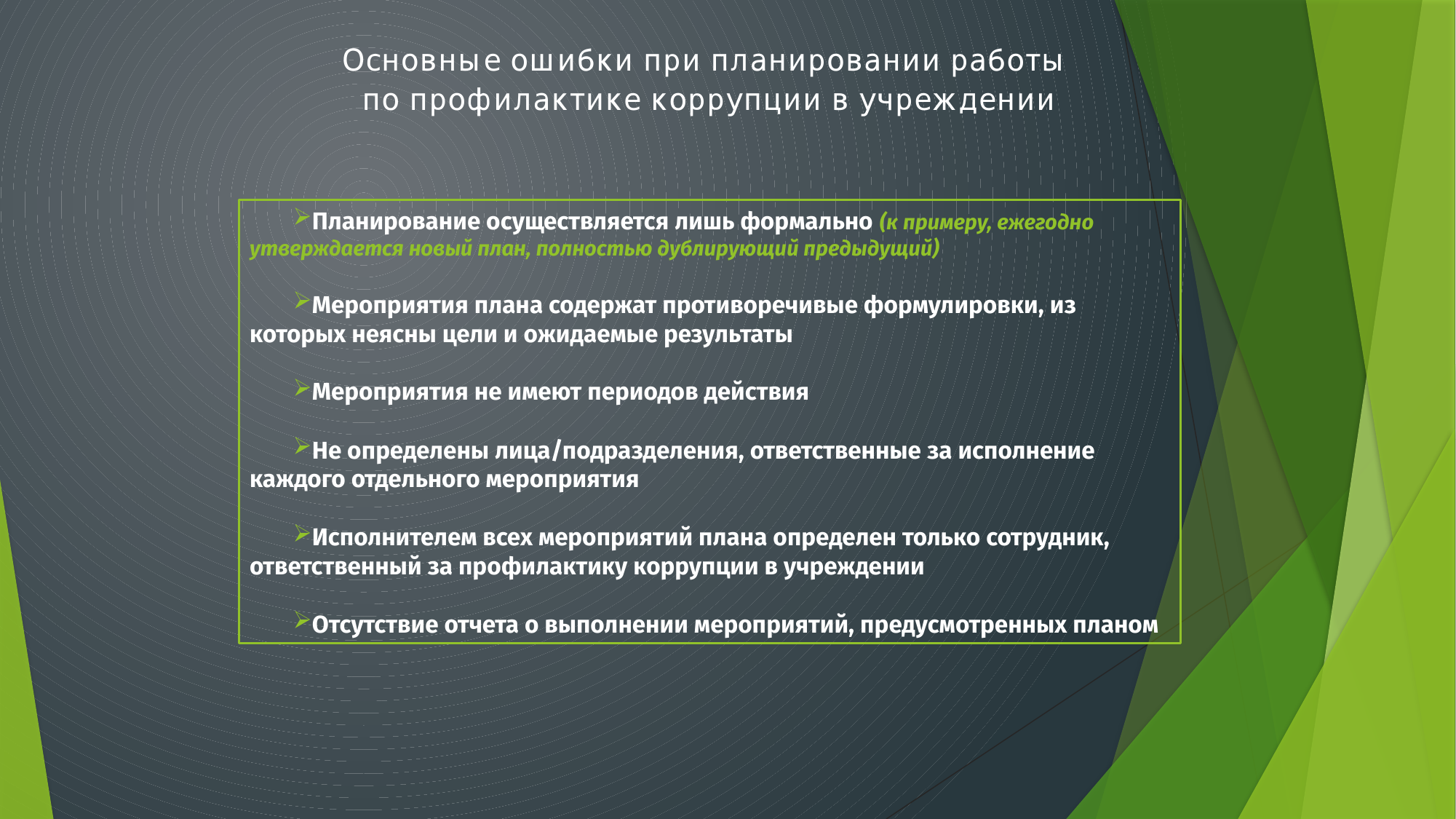

Основные ошибки при планировании работы
по профилактике коррупции в учреждении
Планирование осуществляется лишь формально (к примеру, ежегодно утверждается новый план, полностью дублирующий предыдущий)

Мероприятия плана содержат противоречивые формулировки, из которых неясны цели и ожидаемые результаты

Мероприятия не имеют периодов действия

Не определены лица/подразделения, ответственные за исполнение каждого отдельного мероприятия

Исполнителем всех мероприятий плана определен только сотрудник, ответственный за профилактику коррупции в учреждении

Отсутствие отчета о выполнении мероприятий, предусмотренных планом